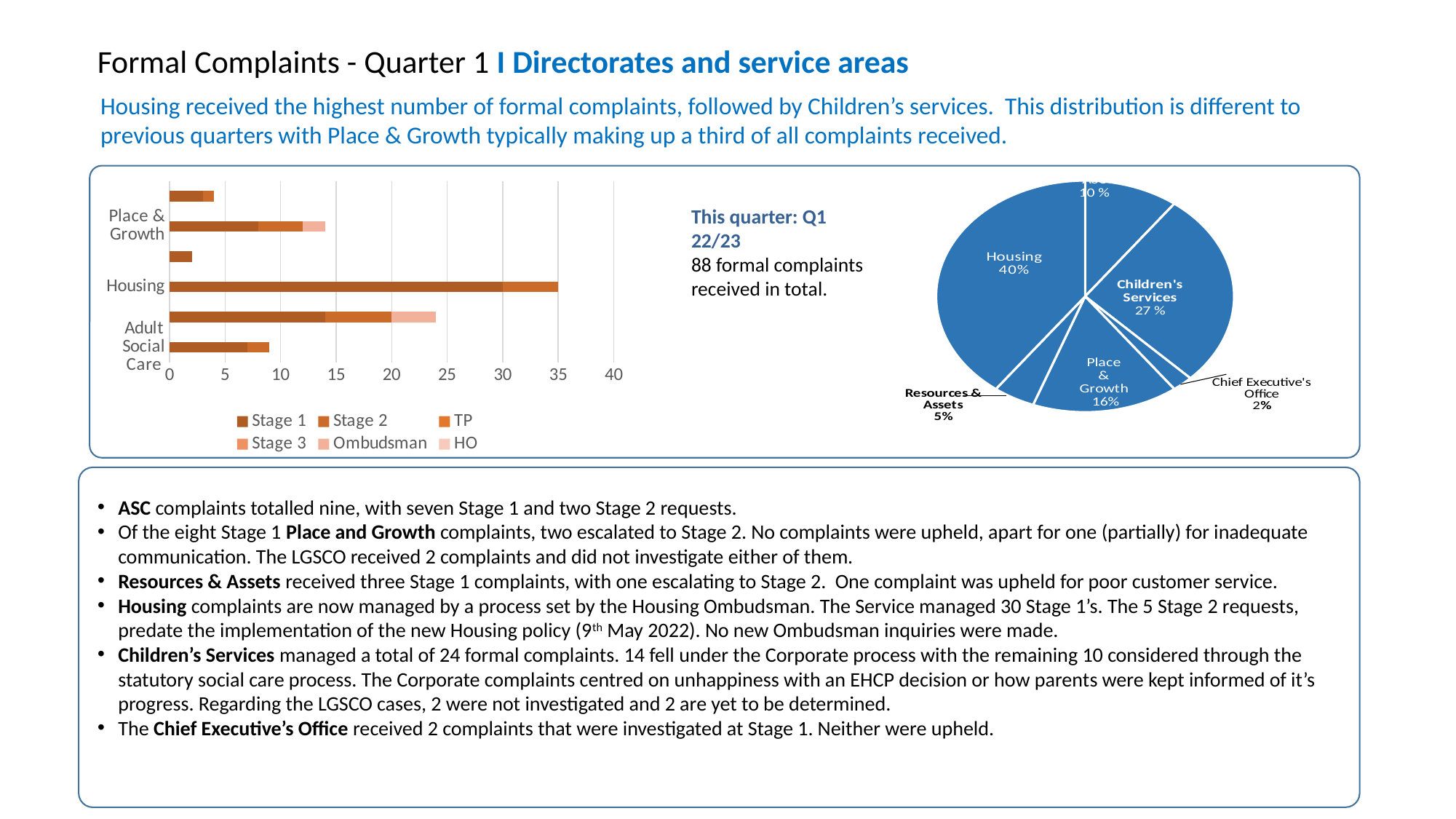

Formal Complaints - Quarter 1 I Directorates and service areas
Housing received the highest number of formal complaints, followed by Children’s services.  This distribution is different to previous quarters with Place & Growth typically making up a third of all complaints received.

### Chart

| Category | Column1 |
|---|---|
| Adult Social Care | 9.0 |
| Children's Services | 24.0 |
| Chief Executive's Office | 2.0 |
| Place & Growth | 14.0 |
| Resources & Assets | 4.0 |
| Housing | 35.0 |

### Chart

| Category | Stage 1 | Stage 2 | TP | Stage 3 | Ombudsman | HO |
|---|---|---|---|---|---|---|
| Adult Social Care | 7.0 | 2.0 | 0.0 | 0.0 | 0.0 | 0.0 |
| Children's Services  | 14.0 | 6.0 | 0.0 | 0.0 | 4.0 | 0.0 |
| Housing | 30.0 | 5.0 | 0.0 | 0.0 | 0.0 | 0.0 |
| Chief Executive's Office | 2.0 | 0.0 | 0.0 | 0.0 | 0.0 | 0.0 |
| Place & Growth | 8.0 | 4.0 | 0.0 | 0.0 | 2.0 | 0.0 |
| Resources & Assets | 3.0 | 1.0 | 0.0 | 0.0 | 0.0 | 0.0 |
This quarter: Q1 22/23
88 formal complaints received in total.

ASC complaints totalled nine, with seven Stage 1 and two Stage 2 requests.
Of the eight Stage 1 Place and Growth complaints, two escalated to Stage 2. No complaints were upheld, apart for one (partially) for inadequate communication. The LGSCO received 2 complaints and did not investigate either of them.
Resources & Assets received three Stage 1 complaints, with one escalating to Stage 2.  One complaint was upheld for poor customer service.
Housing complaints are now managed by a process set by the Housing Ombudsman. The Service managed 30 Stage 1’s. The 5 Stage 2 requests, predate the implementation of the new Housing policy (9th May 2022). No new Ombudsman inquiries were made.
Children’s Services managed a total of 24 formal complaints. 14 fell under the Corporate process with the remaining 10 considered through the statutory social care process. The Corporate complaints centred on unhappiness with an EHCP decision or how parents were kept informed of it’s progress. Regarding the LGSCO cases, 2 were not investigated and 2 are yet to be determined.
The Chief Executive’s Office received 2 complaints that were investigated at Stage 1. Neither were upheld.